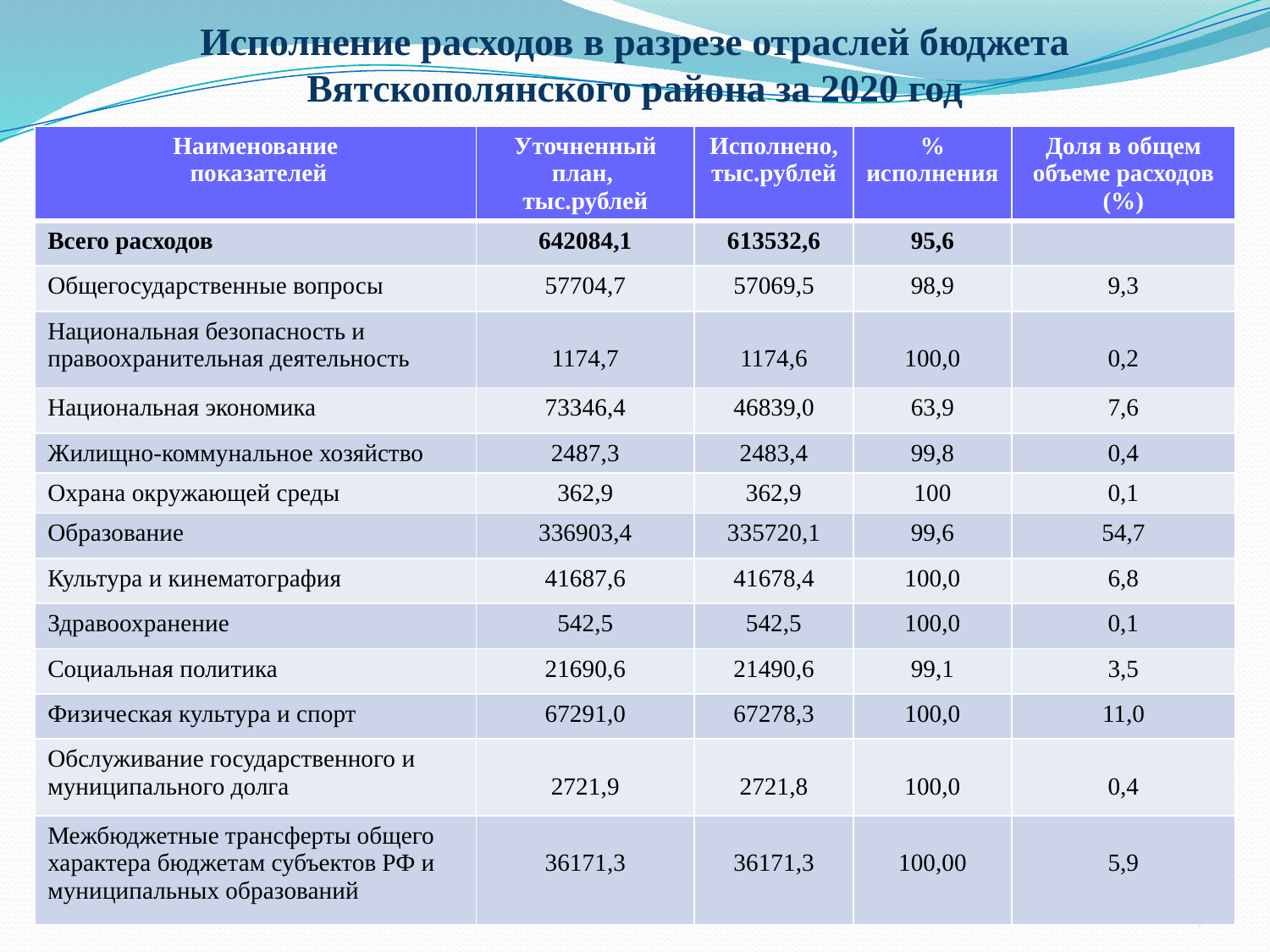

# Исполнение расходов в разрезе отраслей бюджета Вятскополянского района за 2020 год
| Наименование показателей | Уточненный план, тыс.рублей | Исполнено, тыс.рублей | % исполнения | Доля в общем объеме расходов (%) |
| --- | --- | --- | --- | --- |
| Всего расходов | 642084,1 | 613532,6 | 95,6 |  |
| Общегосударственные вопросы | 57704,7 | 57069,5 | 98,9 | 9,3 |
| Национальная безопасность и правоохранительная деятельность | 1174,7 | 1174,6 | 100,0 | 0,2 |
| Национальная экономика | 73346,4 | 46839,0 | 63,9 | 7,6 |
| Жилищно-коммунальное хозяйство | 2487,3 | 2483,4 | 99,8 | 0,4 |
| Охрана окружающей среды | 362,9 | 362,9 | 100 | 0,1 |
| Образование | 336903,4 | 335720,1 | 99,6 | 54,7 |
| Культура и кинематография | 41687,6 | 41678,4 | 100,0 | 6,8 |
| Здравоохранение | 542,5 | 542,5 | 100,0 | 0,1 |
| Социальная политика | 21690,6 | 21490,6 | 99,1 | 3,5 |
| Физическая культура и спорт | 67291,0 | 67278,3 | 100,0 | 11,0 |
| Обслуживание государственного и муниципального долга | 2721,9 | 2721,8 | 100,0 | 0,4 |
| Межбюджетные трансферты общего характера бюджетам субъектов РФ и муниципальных образований | 36171,3 | 36171,3 | 100,00 | 5,9 |
13